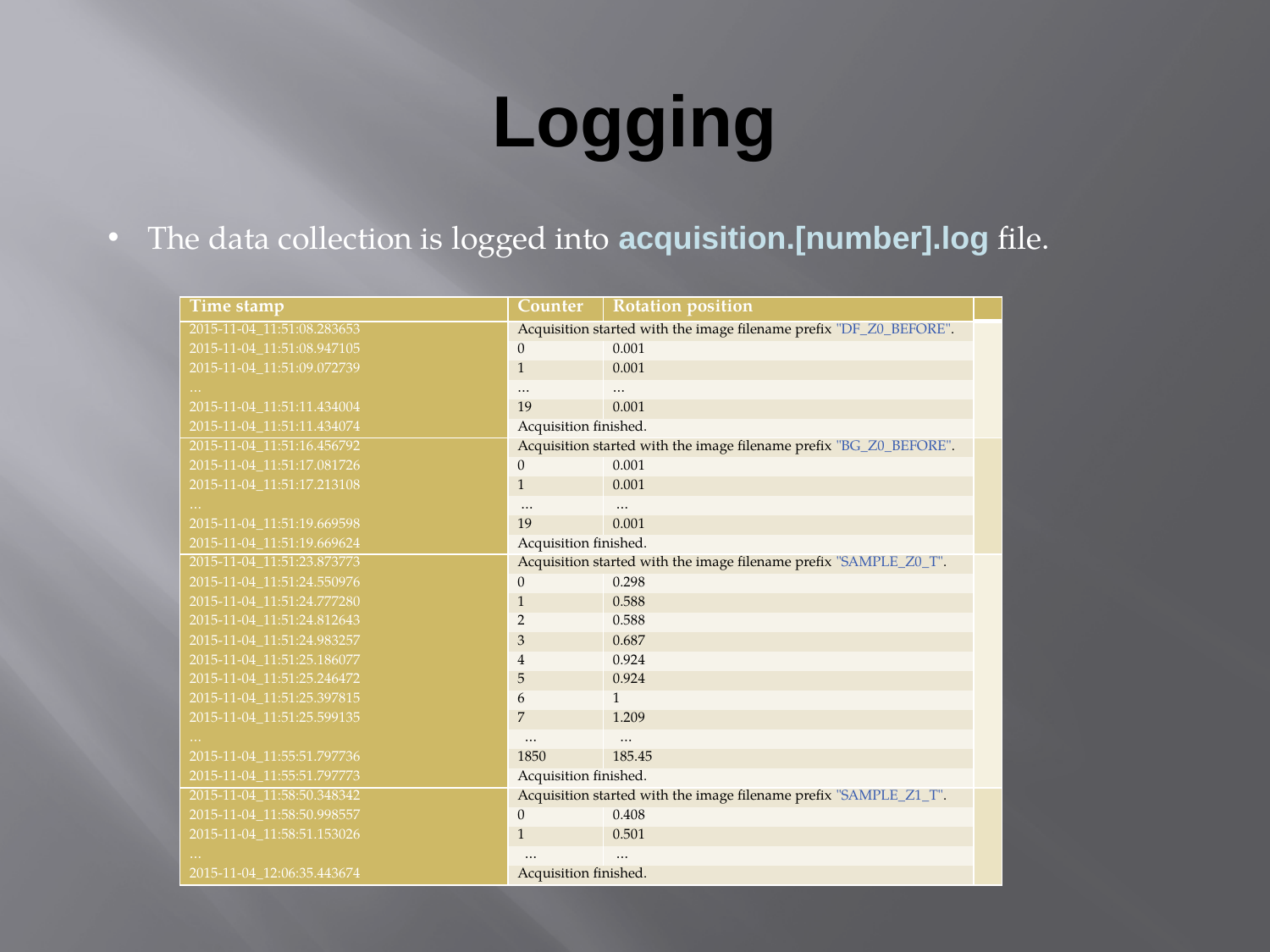

# Logging
The data collection is logged into acquisition.[number].log file.
| Time stamp | Counter | Rotation position |  |
| --- | --- | --- | --- |
| 2015-11-04\_11:51:08.283653 | Acquisition started with the image filename prefix "DF\_Z0\_BEFORE". |  |  |
| 2015-11-04\_11:51:08.947105 | 0 | 0.001 |  |
| 2015-11-04\_11:51:09.072739 | 1 | 0.001 |  |
| … | … | … |  |
| 2015-11-04\_11:51:11.434004 | 19 | 0.001 |  |
| 2015-11-04\_11:51:11.434074 | Acquisition finished. |  |  |
| 2015-11-04\_11:51:16.456792 | Acquisition started with the image filename prefix "BG\_Z0\_BEFORE". |  |  |
| 2015-11-04\_11:51:17.081726 | 0 | 0.001 |  |
| 2015-11-04\_11:51:17.213108 | 1 | 0.001 |  |
| … | … | … |  |
| 2015-11-04\_11:51:19.669598 | 19 | 0.001 |  |
| 2015-11-04\_11:51:19.669624 | Acquisition finished. |  |  |
| 2015-11-04\_11:51:23.873773 | Acquisition started with the image filename prefix "SAMPLE\_Z0\_T". |  |  |
| 2015-11-04\_11:51:24.550976 | 0 | 0.298 |  |
| 2015-11-04\_11:51:24.777280 | 1 | 0.588 |  |
| 2015-11-04\_11:51:24.812643 | 2 | 0.588 |  |
| 2015-11-04\_11:51:24.983257 | 3 | 0.687 |  |
| 2015-11-04\_11:51:25.186077 | 4 | 0.924 |  |
| 2015-11-04\_11:51:25.246472 | 5 | 0.924 |  |
| 2015-11-04\_11:51:25.397815 | 6 | 1 |  |
| 2015-11-04\_11:51:25.599135 | 7 | 1.209 |  |
| … | … | … |  |
| 2015-11-04\_11:55:51.797736 | 1850 | 185.45 |  |
| 2015-11-04\_11:55:51.797773 | Acquisition finished. |  |  |
| 2015-11-04\_11:58:50.348342 | Acquisition started with the image filename prefix "SAMPLE\_Z1\_T". |  |  |
| 2015-11-04\_11:58:50.998557 | 0 | 0.408 |  |
| 2015-11-04\_11:58:51.153026 | 1 | 0.501 |  |
| … | … | … |  |
| 2015-11-04\_12:06:35.443674 | Acquisition finished. |  |  |
2015-11-04_11:51:08.283653 Acquisition started with the image filename prefix "DF_Z0_BEFORE".
2015-11-04_11:51:08.947105 0 0.001
2015-11-04_11:51:09.072739 1 0.001
…
2015-11-04_11:51:11.434004 19 0.001
2015-11-04_11:51:11.434074 Acquisition finished.
2015-11-04_11:51:16.456792 Acquisition started with the image filename prefix "BG_Z0_BEFORE".
2015-11-04_11:51:17.081726 0 0.001
2015-11-04_11:51:17.213108 1 0.001
…
2015-11-04_11:51:19.669598 19 0.001
2015-11-04_11:51:19.669624 Acquisition finished.
2015-11-04_11:51:23.873773 Acquisition started with the image filename prefix "SAMPLE_Z0_T".
2015-11-04_11:51:24.550976 0 0.298
2015-11-04_11:51:24.777280 1 0.588
2015-11-04_11:51:24.812643 2 0.588
2015-11-04_11:51:24.983257 3 0.687
2015-11-04_11:51:25.186077 4 0.924
2015-11-04_11:51:25.246472 5 0.924
2015-11-04_11:51:25.397815 6 1
2015-11-04_11:51:25.599135 7 1.209
…
2015-11-04_11:55:51.797736 1850 185.45
2015-11-04_11:55:51.797773 Acquisition finished.
2015-11-04_11:58:50.348342 Acquisition started with the image filename prefix "SAMPLE_Z1_T".
2015-11-04_11:58:50.998557 0 0.408
2015-11-04_11:58:51.153026 1 0.501
…
2015-11-04_12:06:35.443674 Acquisition finished.